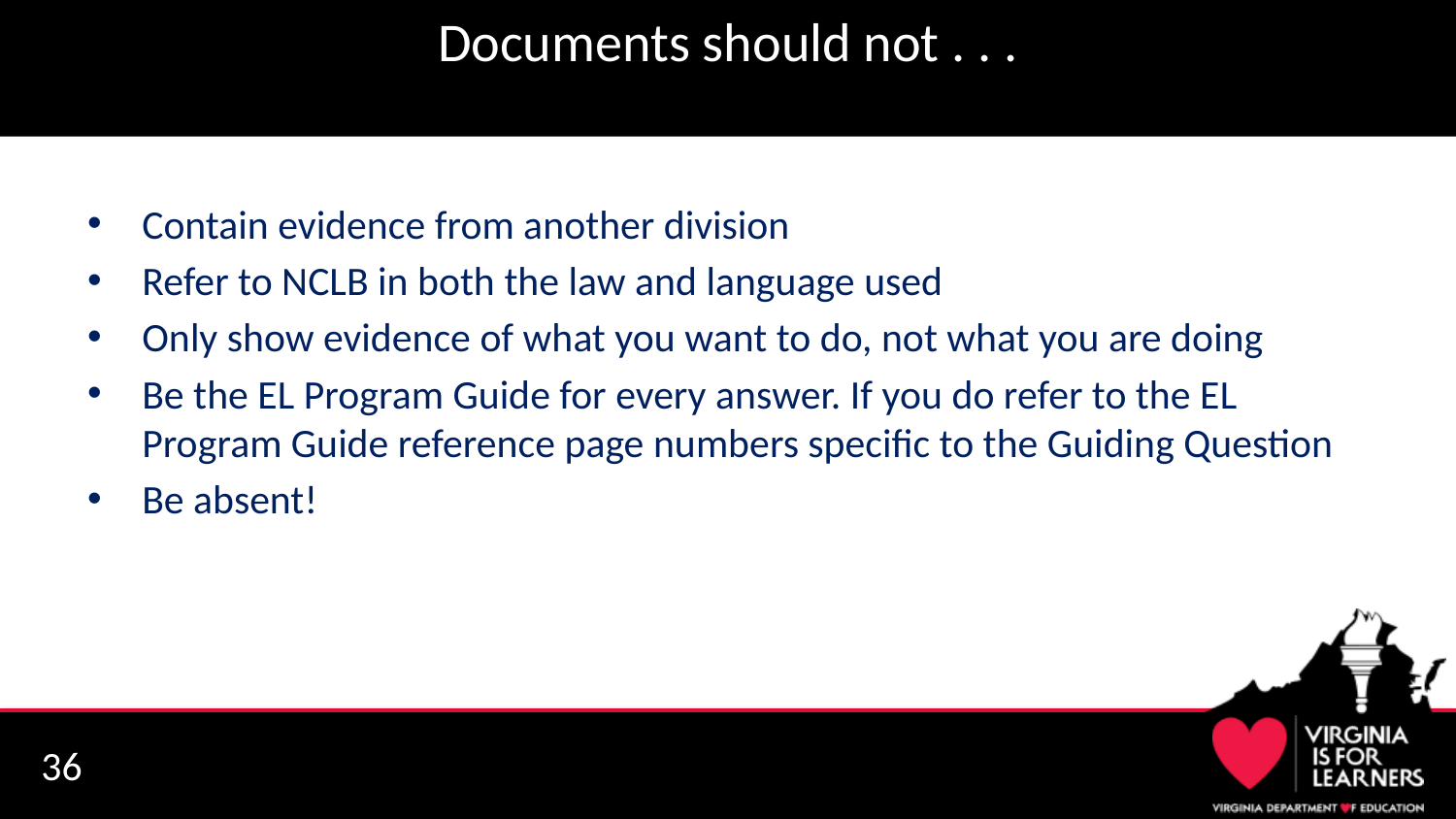

# Documents should not . . .
Contain evidence from another division
Refer to NCLB in both the law and language used
Only show evidence of what you want to do, not what you are doing
Be the EL Program Guide for every answer. If you do refer to the EL Program Guide reference page numbers specific to the Guiding Question
Be absent!